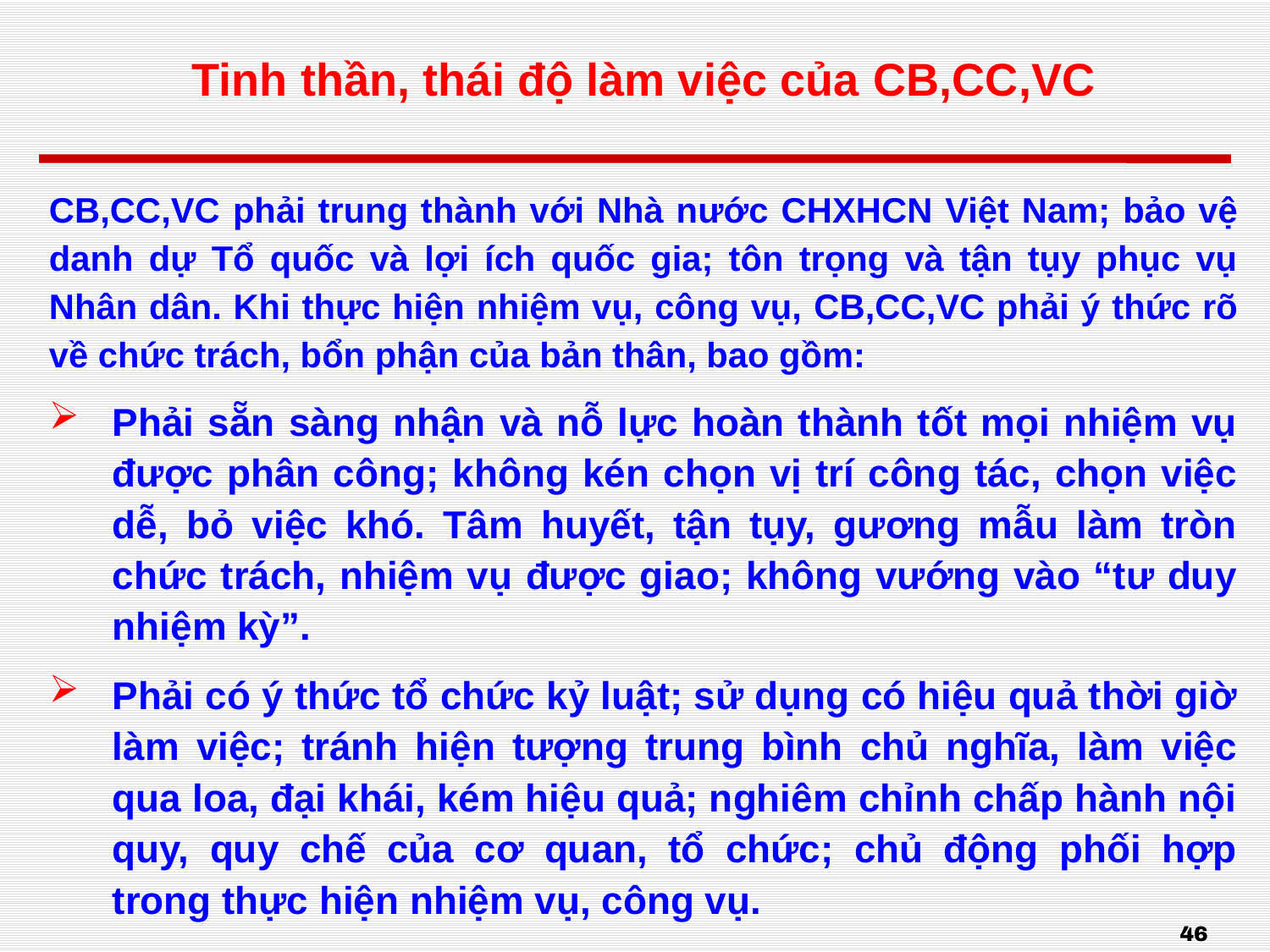

# Tinh thần, thái độ làm việc của CB,CC,VC
CB,CC,VC phải trung thành với Nhà nước CHXHCN Việt Nam; bảo vệ danh dự Tổ quốc và lợi ích quốc gia; tôn trọng và tận tụy phục vụ Nhân dân. Khi thực hiện nhiệm vụ, công vụ, CB,CC,VC phải ý thức rõ về chức trách, bổn phận của bản thân, bao gồm:
Phải sẵn sàng nhận và nỗ lực hoàn thành tốt mọi nhiệm vụ được phân công; không kén chọn vị trí công tác, chọn việc dễ, bỏ việc khó. Tâm huyết, tận tụy, gương mẫu làm tròn chức trách, nhiệm vụ được giao; không vướng vào “tư duy nhiệm kỳ”.
Phải có ý thức tổ chức kỷ luật; sử dụng có hiệu quả thời giờ làm việc; tránh hiện tượng trung bình chủ nghĩa, làm việc qua loa, đại khái, kém hiệu quả; nghiêm chỉnh chấp hành nội quy, quy chế của cơ quan, tổ chức; chủ động phối hợp trong thực hiện nhiệm vụ, công vụ.